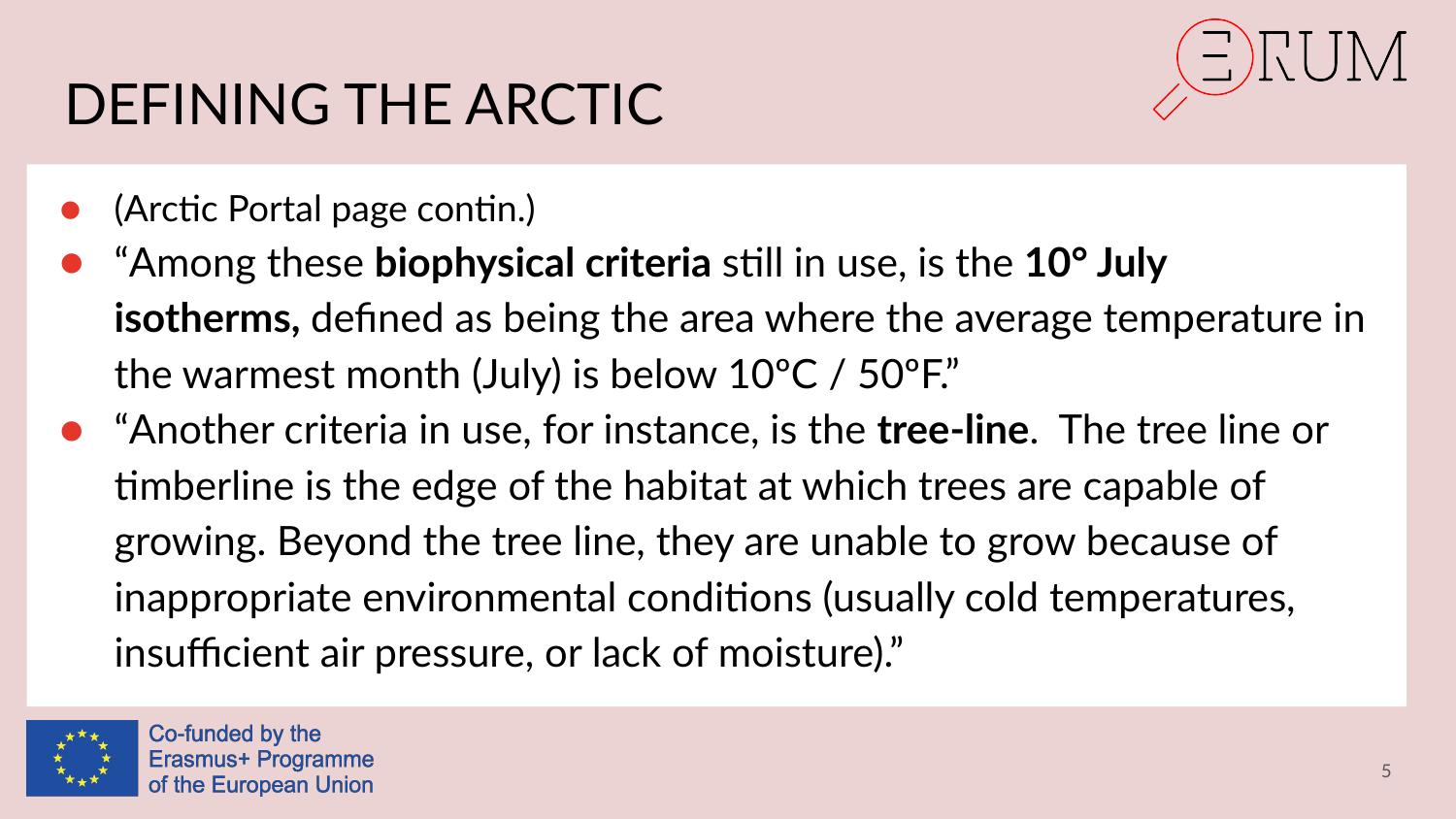

# DEFINING THE ARCTIC
(Arctic Portal page contin.)
“Among these biophysical criteria still in use, is the 10° July isotherms, defined as being the area where the average temperature in the warmest month (July) is below 10ºC / 50ºF.”
“Another criteria in use, for instance, is the tree-line.  The tree line or timberline is the edge of the habitat at which trees are capable of growing. Beyond the tree line, they are unable to grow because of inappropriate environmental conditions (usually cold temperatures, insufficient air pressure, or lack of moisture).”
5